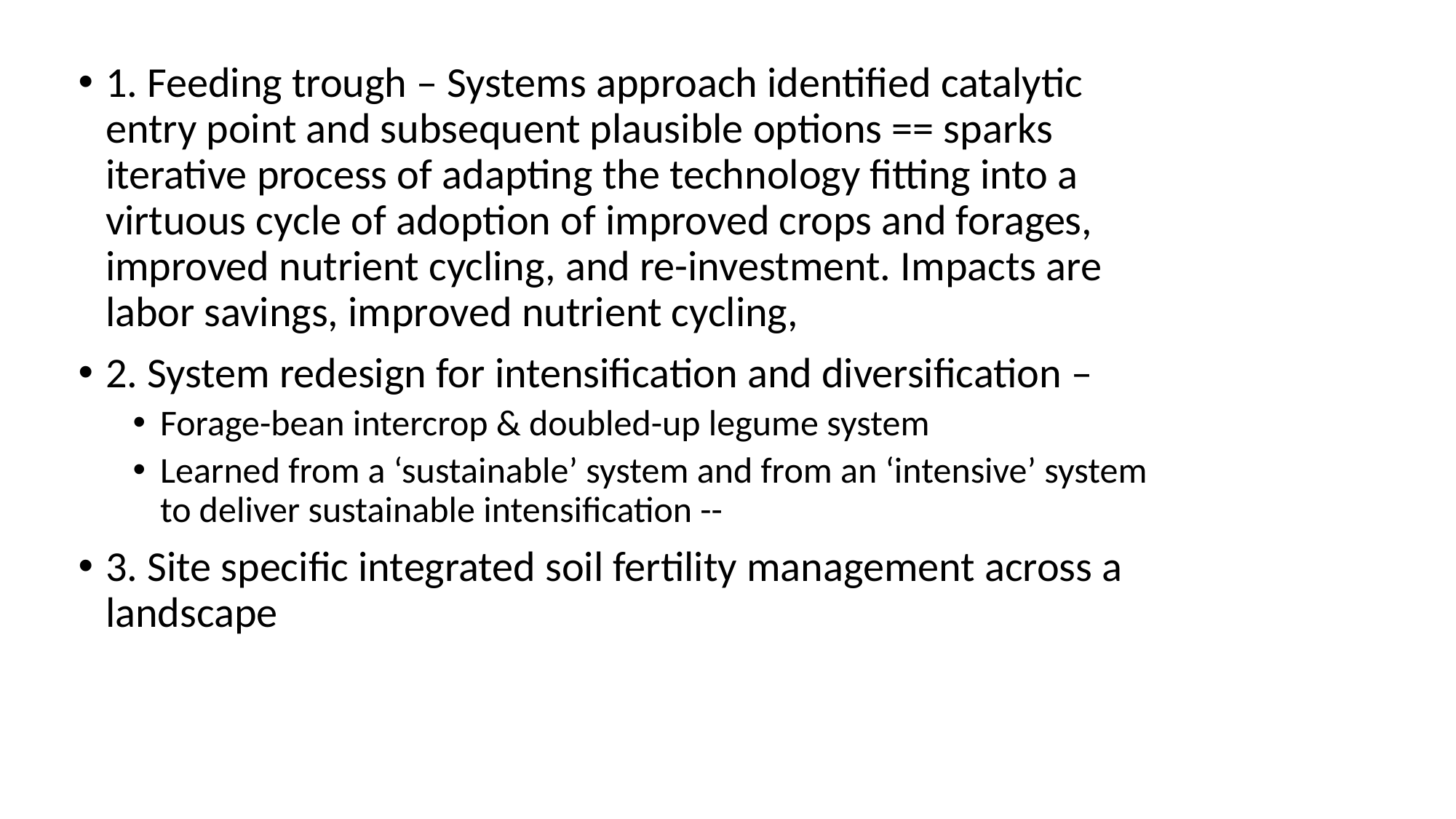

1. Feeding trough – Systems approach identified catalytic entry point and subsequent plausible options == sparks iterative process of adapting the technology fitting into a virtuous cycle of adoption of improved crops and forages, improved nutrient cycling, and re-investment. Impacts are labor savings, improved nutrient cycling,
2. System redesign for intensification and diversification –
Forage-bean intercrop & doubled-up legume system
Learned from a ‘sustainable’ system and from an ‘intensive’ system to deliver sustainable intensification --
3. Site specific integrated soil fertility management across a landscape